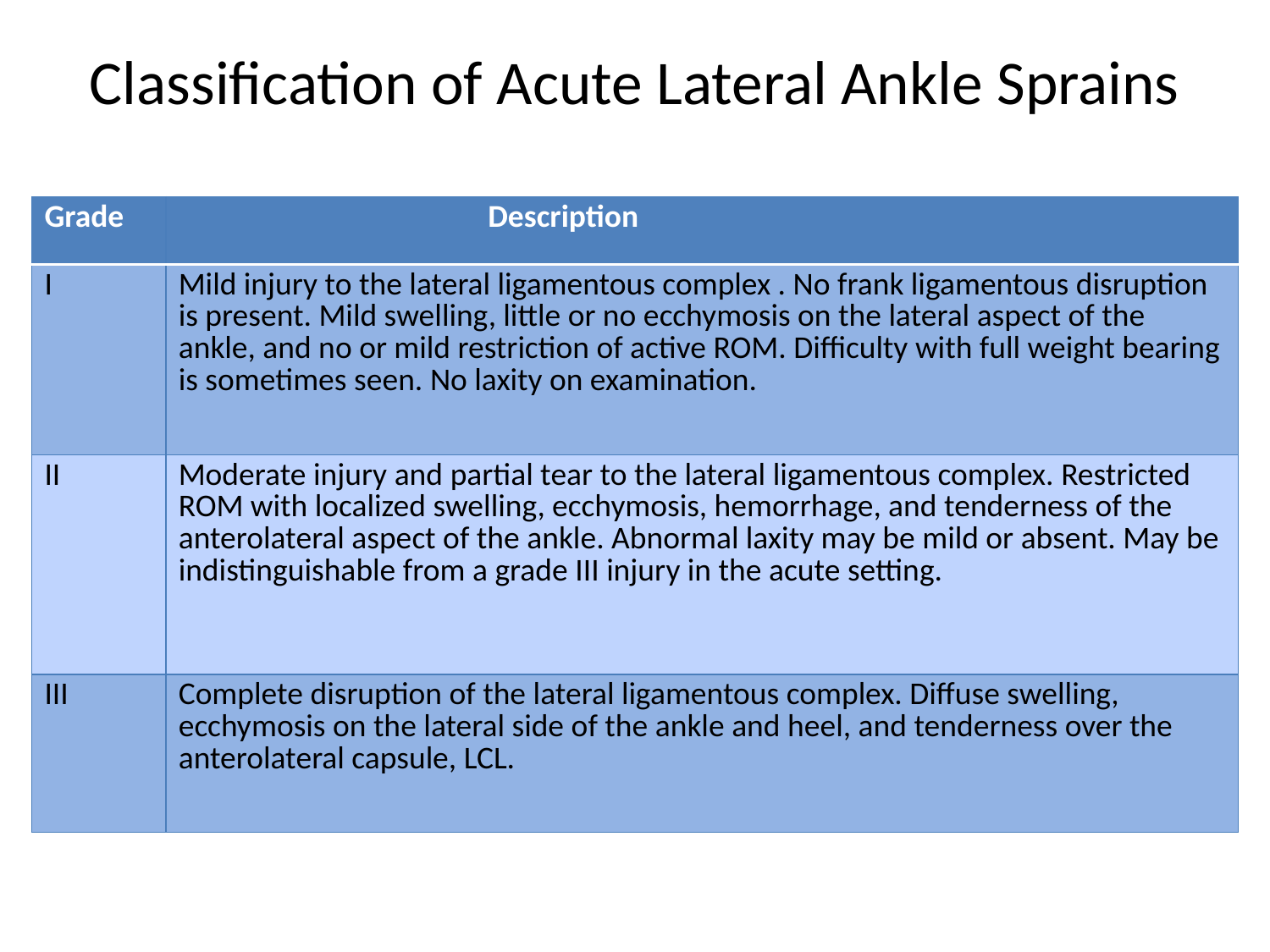

# Classification of Acute Lateral Ankle Sprains
| Grade | Description |
| --- | --- |
| I | Mild injury to the lateral ligamentous complex . No frank ligamentous disruption is present. Mild swelling, little or no ecchymosis on the lateral aspect of the ankle, and no or mild restriction of active ROM. Difficulty with full weight bearing is sometimes seen. No laxity on examination. |
| II | Moderate injury and partial tear to the lateral ligamentous complex. Restricted ROM with localized swelling, ecchymosis, hemorrhage, and tenderness of the anterolateral aspect of the ankle. Abnormal laxity may be mild or absent. May be indistinguishable from a grade III injury in the acute setting. |
| III | Complete disruption of the lateral ligamentous complex. Diffuse swelling, ecchymosis on the lateral side of the ankle and heel, and tenderness over the anterolateral capsule, LCL. |